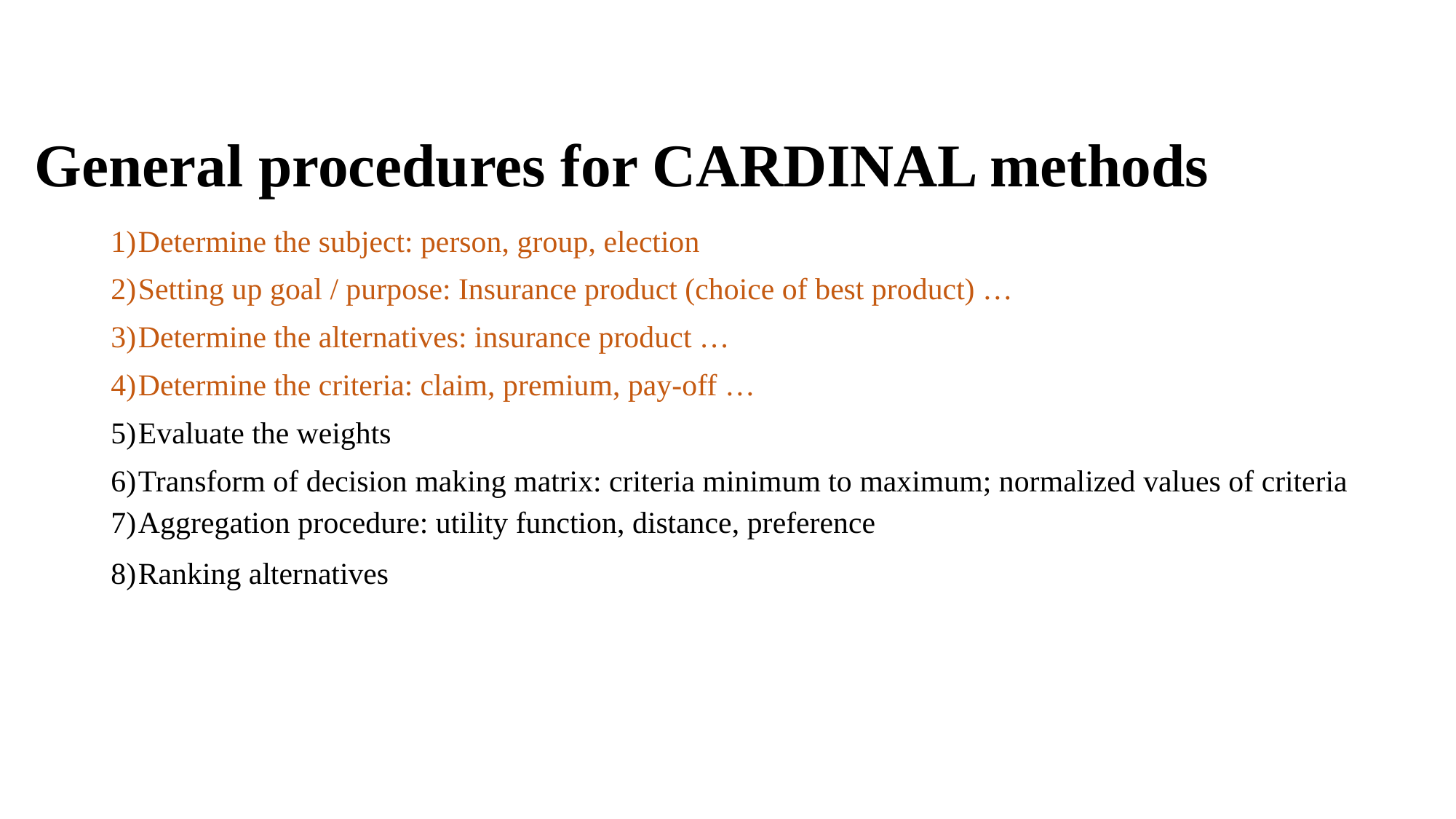

# General procedures for CARDINAL methods
Determine the subject: person, group, election
Setting up goal / purpose: Insurance product (choice of best product) …
Determine the alternatives: insurance product …
Determine the criteria: claim, premium, pay-off …
Evaluate the weights
Transform of decision making matrix: criteria minimum to maximum; normalized values of criteria
Aggregation procedure: utility function, distance, preference
Ranking alternatives